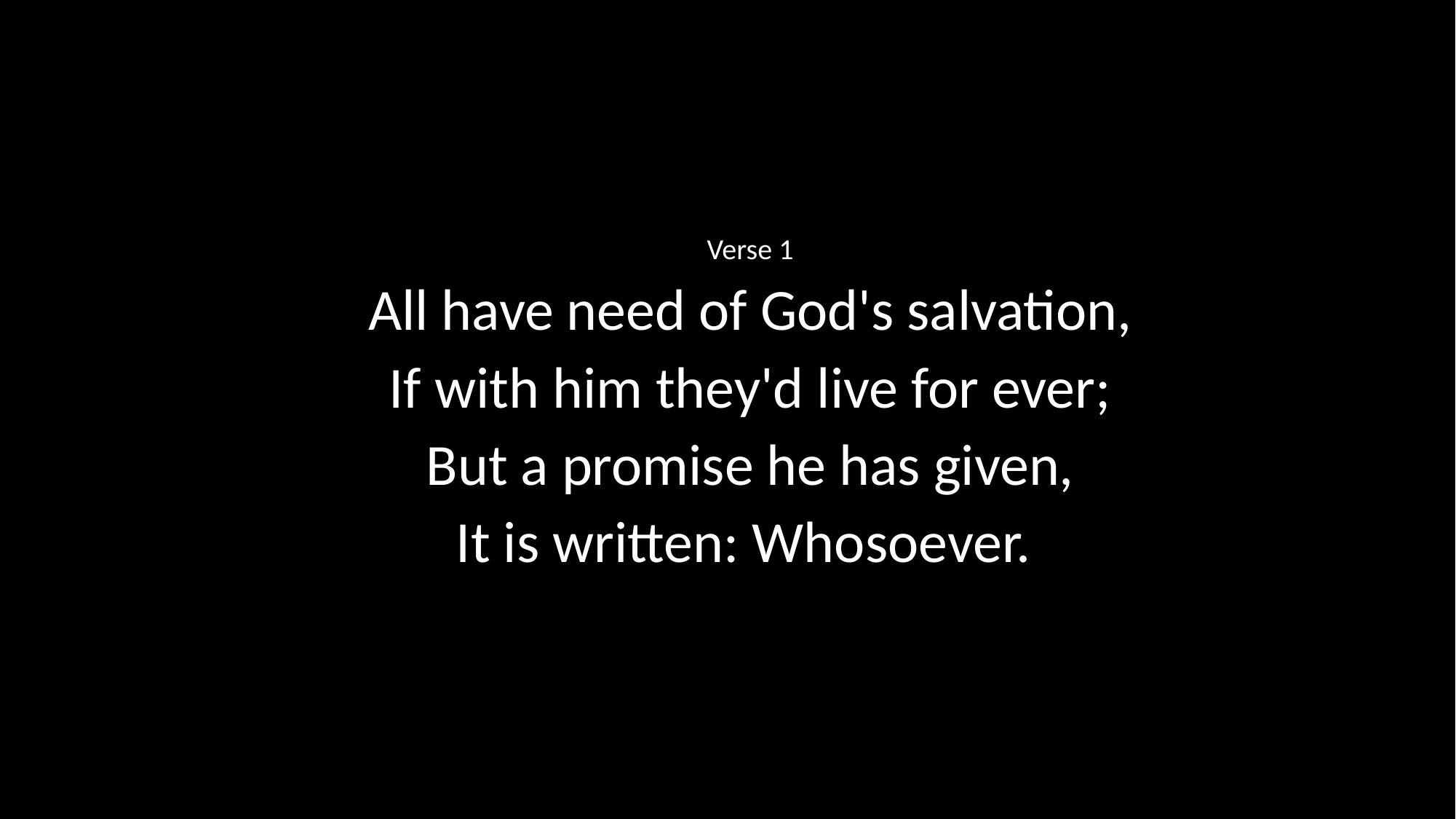

Verse 1
All have need of God's salvation,
If with him they'd live for ever;
But a promise he has given,
It is written: Whosoever.